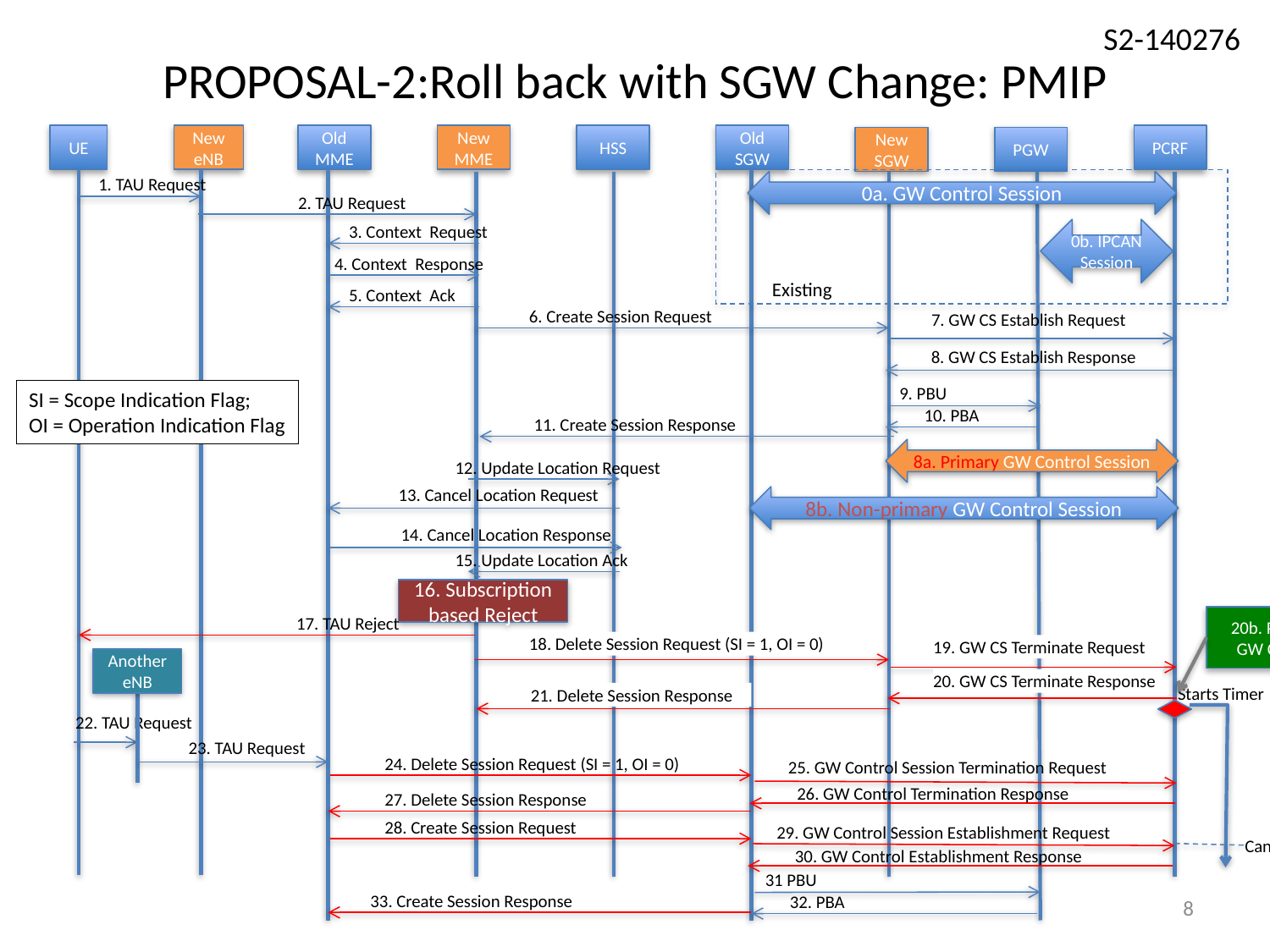

# PROPOSAL-2:Roll back with SGW Change: PMIP
UE
New eNB
Old MME
NewMME
HSS
Old SGW
PCRF
New SGW
PGW
1. TAU Request

0a. GW Control Session
2. TAU Request
0b. IPCAN Session
3. Context  Request
4. Context  Response
Existing
5. Context  Ack
6. Create Session Request
7. GW CS Establish Request
8. GW CS Establish Response
SI = Scope Indication Flag;
OI = Operation Indication Flag
9. PBU
10. PBA
11. Create Session Response
8a. Primary GW Control Session
12. Update Location Request
13. Cancel Location Request
8b. Non-primary GW Control Session
14. Cancel Location Response
15. Update Location Ack
16. Subscription based Reject
20b. PCRF clears primary GW CS and starts timer
17. TAU Reject
18. Delete Session Request (SI = 1, OI = 0)
19. GW CS Terminate Request
Another eNB
20. GW CS Terminate Response
Starts Timer
21. Delete Session Response

22. TAU Request
23. TAU Request
24. Delete Session Request (SI = 1, OI = 0)
25. GW Control Session Termination Request
26. GW Control Termination Response
27. Delete Session Response
28. Create Session Request
29. GW Control Session Establishment Request
Cancels Timer
30. GW Control Establishment Response
31 PBU
8
33. Create Session Response
32. PBA